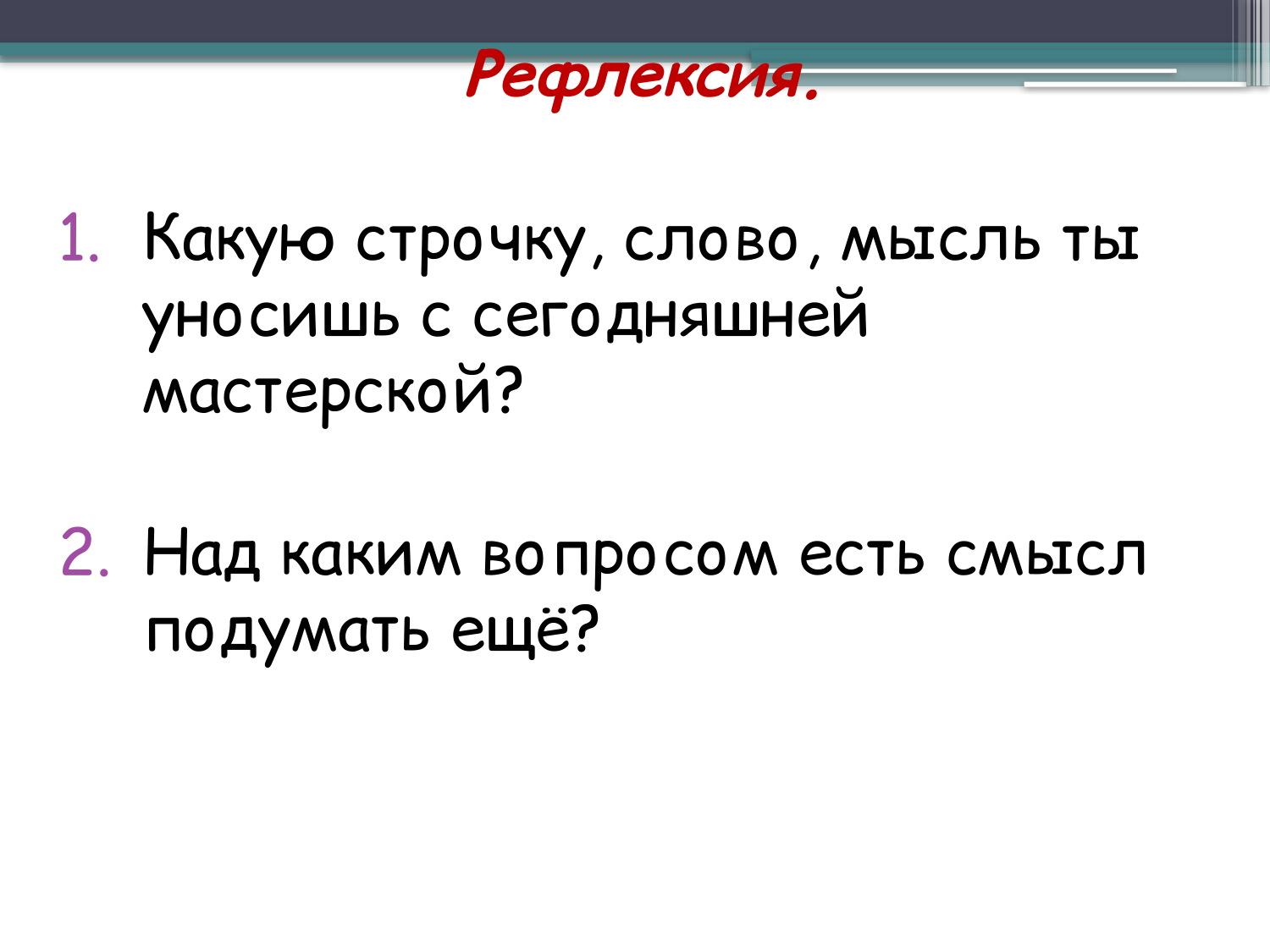

Рефлексия.

Какую строчку, слово, мысль ты уносишь с сегодняшней мастерской?

Над каким вопросом есть смысл подумать ещё?